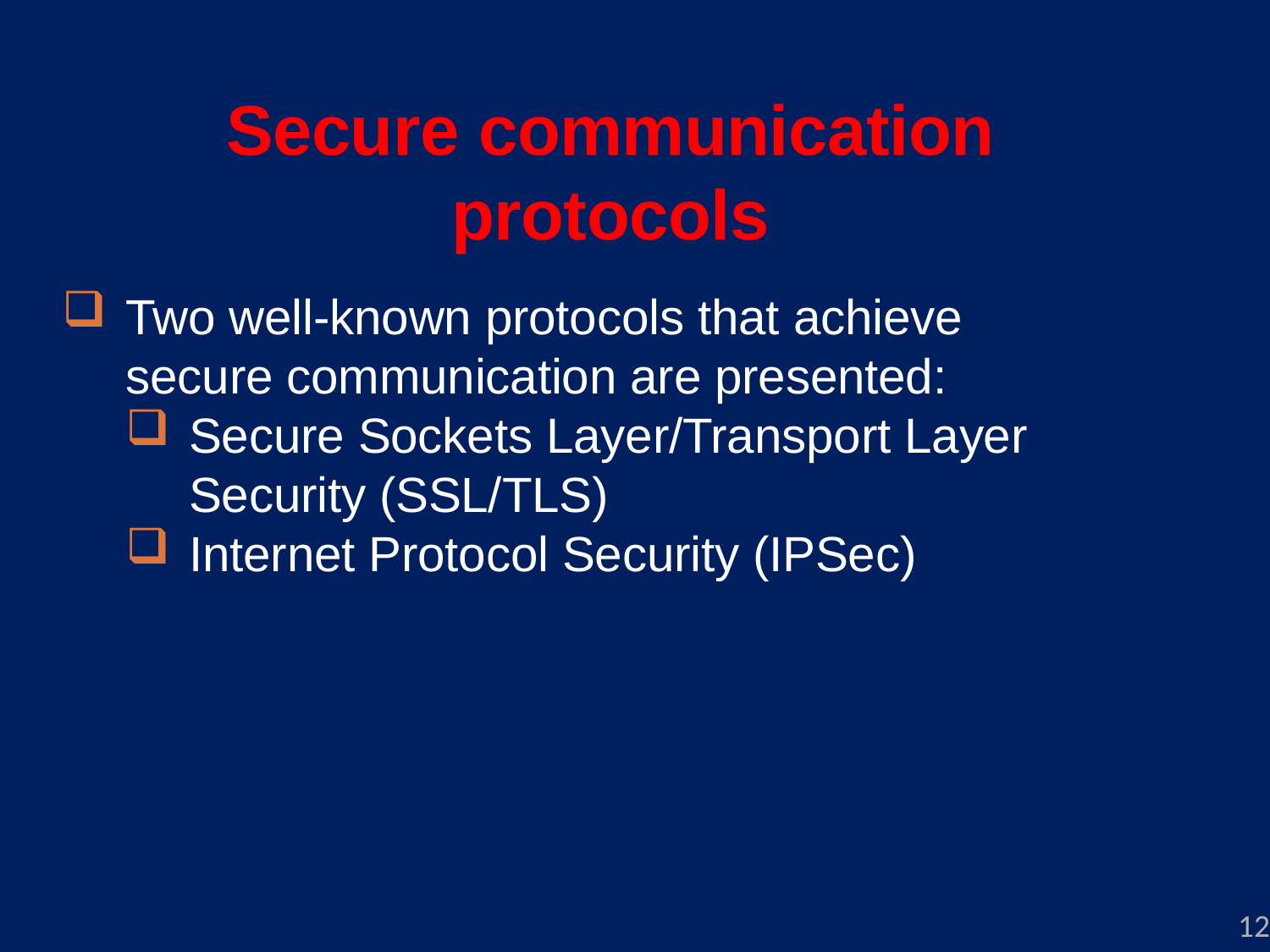

Secure communication protocols
Two well-known protocols that achieve secure communication are presented:
Secure Sockets Layer/Transport Layer Security (SSL/TLS)
Internet Protocol Security (IPSec)
12